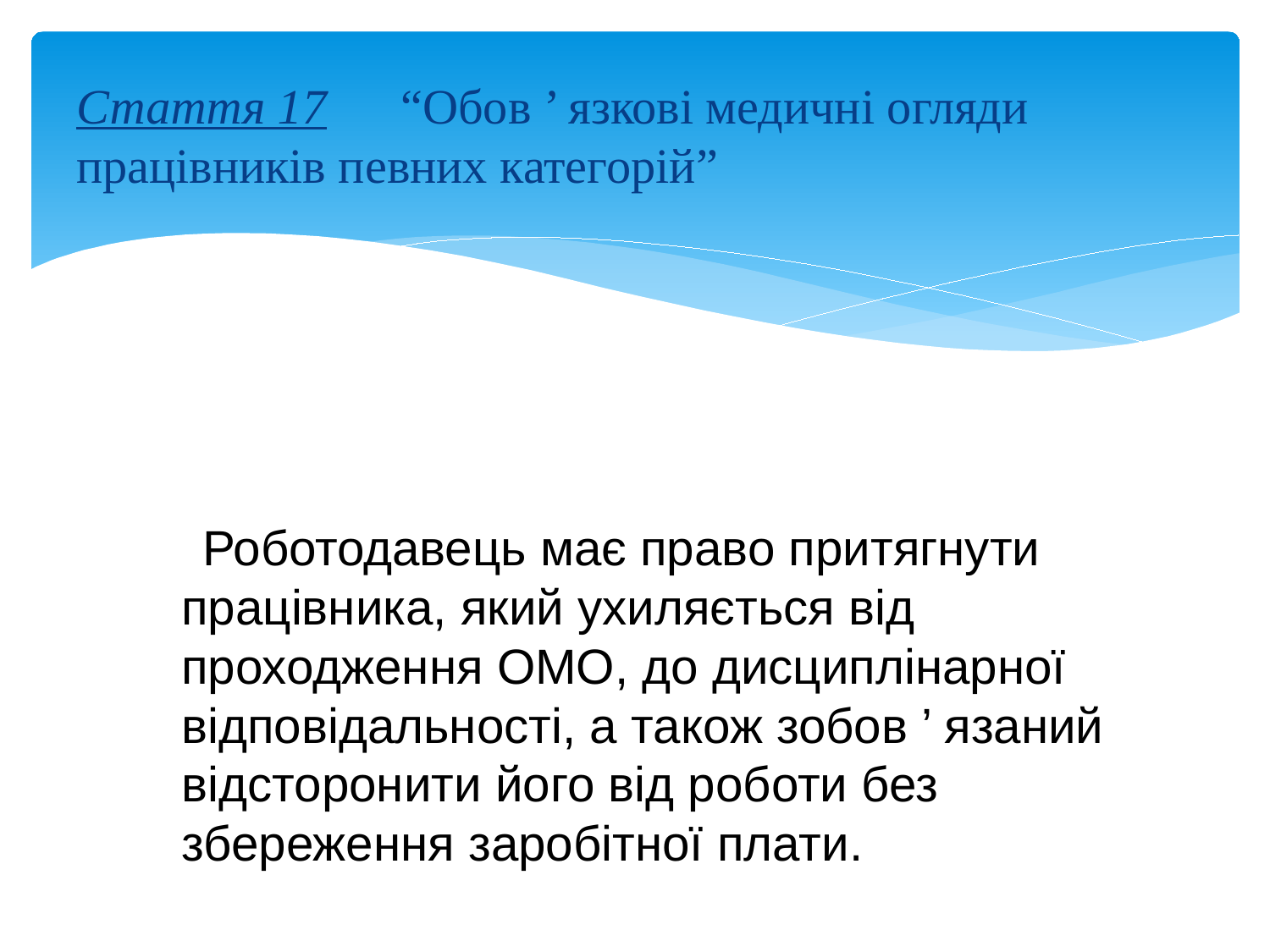

# Стаття 17      “Обов ’ язкові медичні огляди працівників певних категорій”

     Роботодавець має право притягнути працівника, який ухиляється від проходження ОМО, до дисциплінарної відповідальності, а також зобов ’ язаний відсторонити його від роботи без збереження заробітної плати.